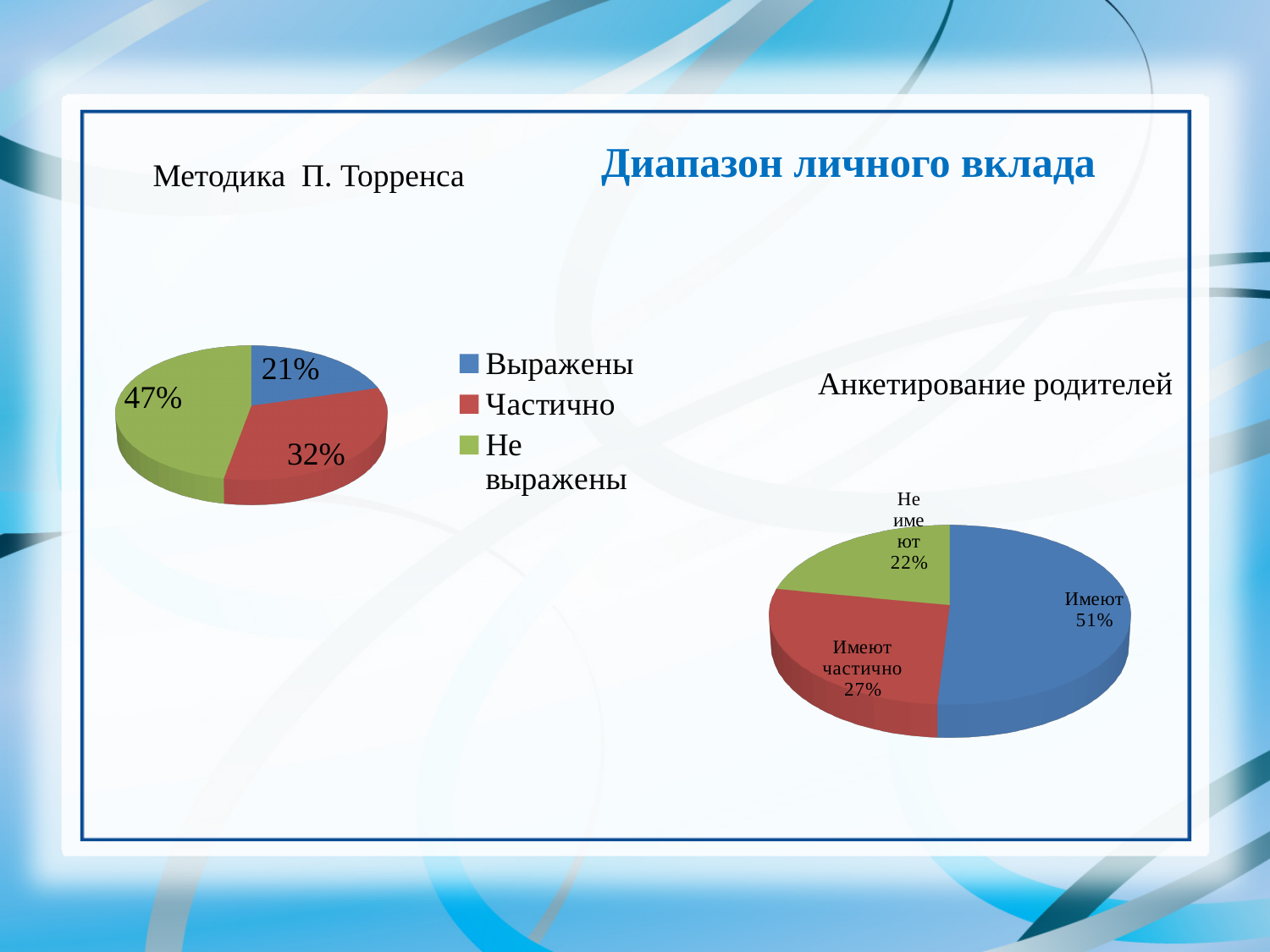

Диапазон личного вклада
Методика  П. Торренса

[unsupported chart]

Анкетирование родителей

[unsupported chart]